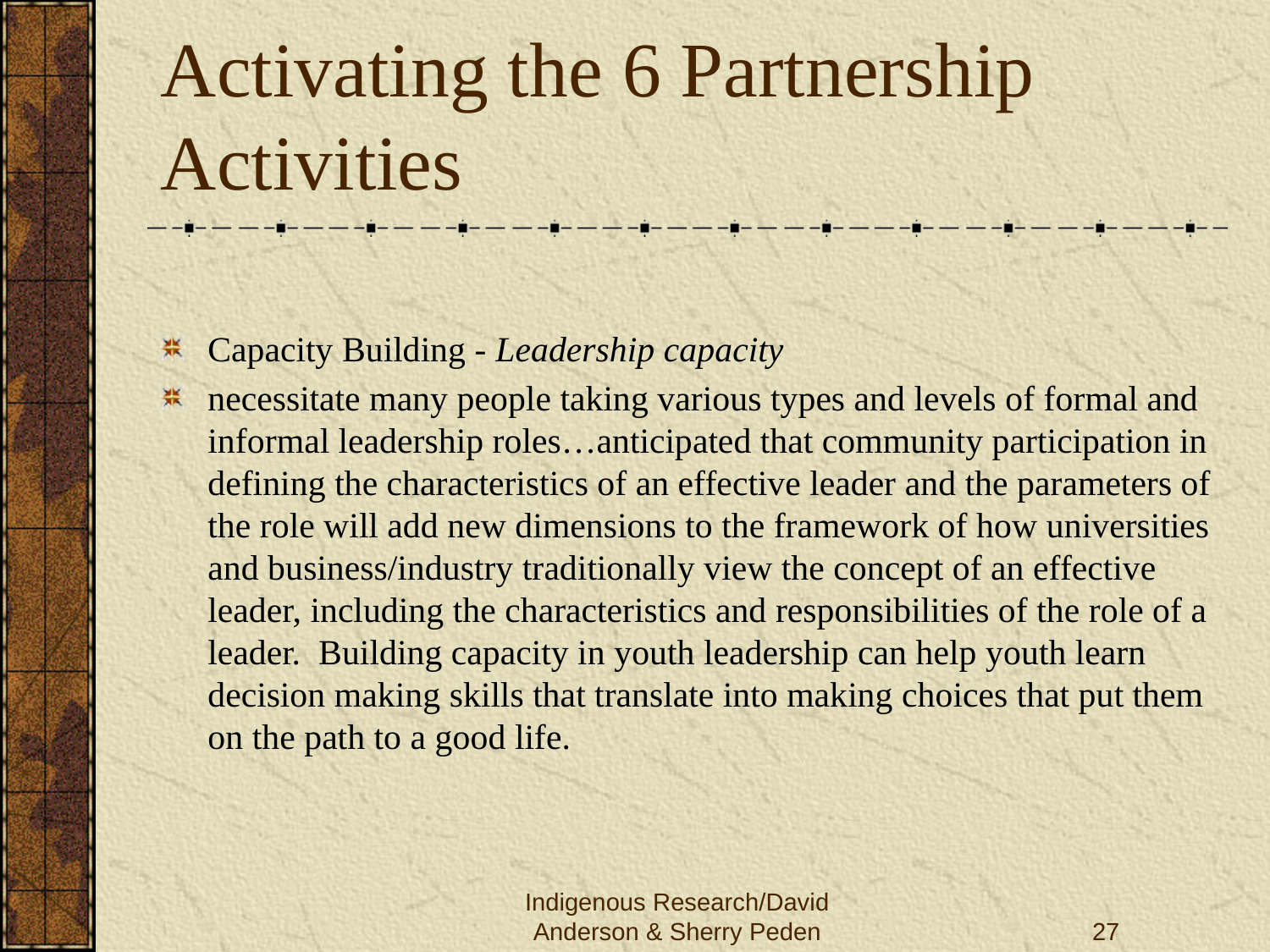

# Activating the 6 Partnership Activities

Capacity Building - Leadership capacity
necessitate many people taking various types and levels of formal and informal leadership roles…anticipated that community participation in defining the characteristics of an effective leader and the parameters of the role will add new dimensions to the framework of how universities and business/industry traditionally view the concept of an effective leader, including the characteristics and responsibilities of the role of a leader.  Building capacity in youth leadership can help youth learn decision making skills that translate into making choices that put them on the path to a good life.
Indigenous Research/David Anderson & Sherry Peden
27